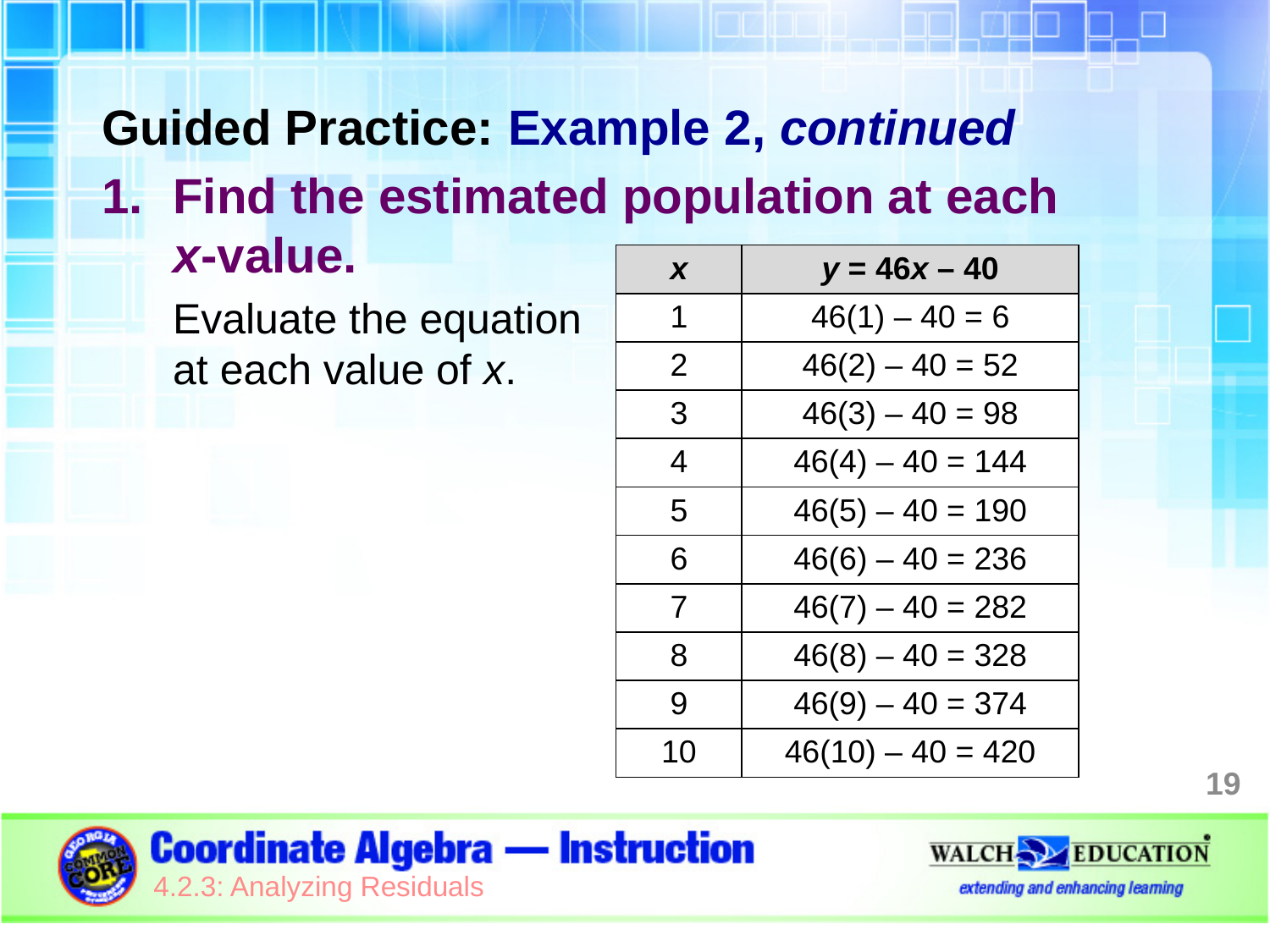

Guided Practice: Example 2, continued
Find the estimated population at each x-value.
Evaluate the equation
at each value of x.

| x | y = 46x – 40 |
| --- | --- |
| 1 | 46(1) – 40 = 6 |
| 2 | 46(2) – 40 = 52 |
| 3 | 46(3) – 40 = 98 |
| 4 | 46(4) – 40 = 144 |
| 5 | 46(5) – 40 = 190 |
| 6 | 46(6) – 40 = 236 |
| 7 | 46(7) – 40 = 282 |
| 8 | 46(8) – 40 = 328 |
| 9 | 46(9) – 40 = 374 |
| 10 | 46(10) – 40 = 420 |
19
4.2.3: Analyzing Residuals